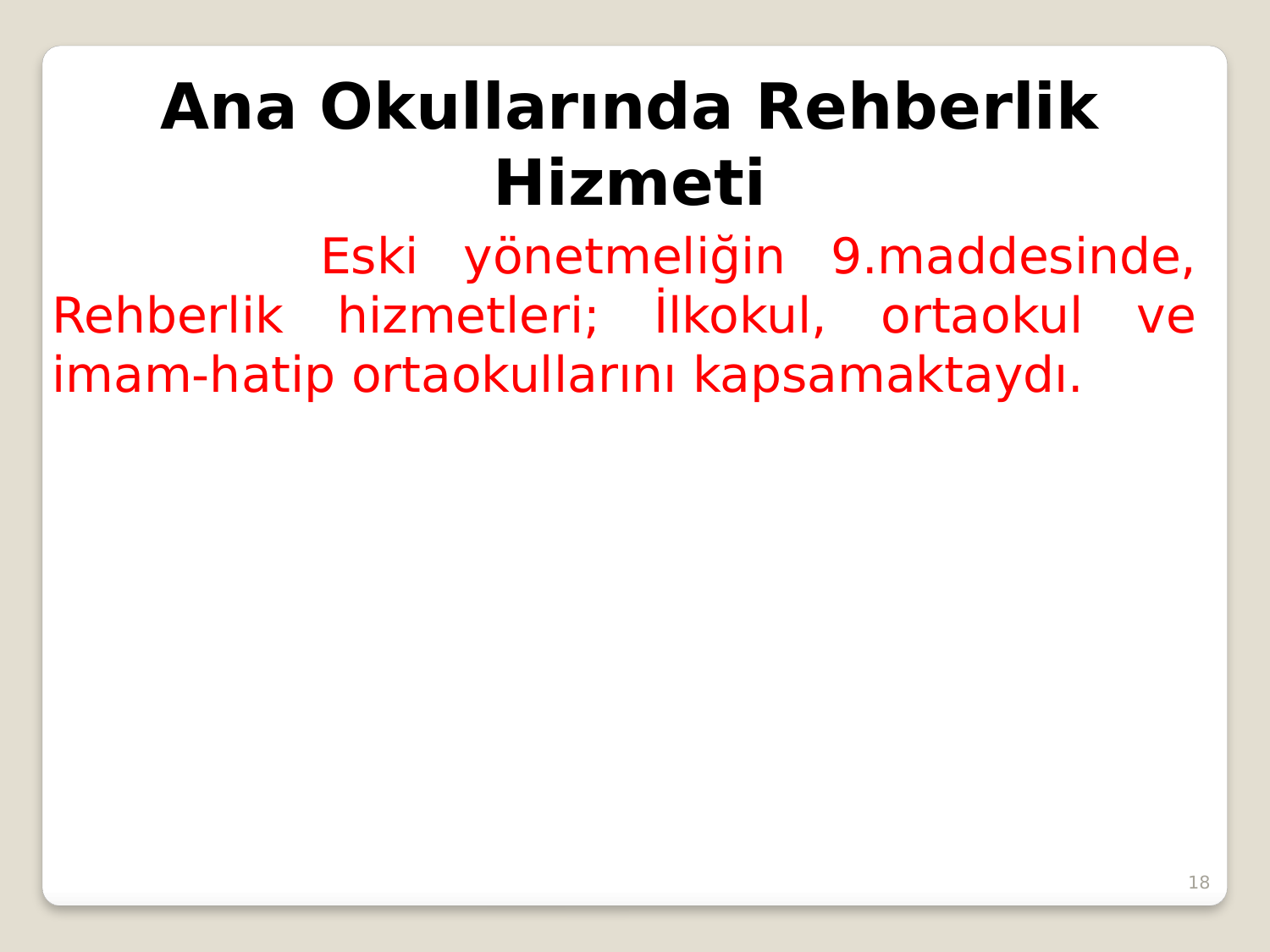

Ana Okullarında Rehberlik Hizmeti

      Eski yönetmeliğin 9.maddesinde, Rehberlik hizmetleri; İlkokul, ortaokul ve imam-hatip ortaokullarını kapsamaktaydı.
18